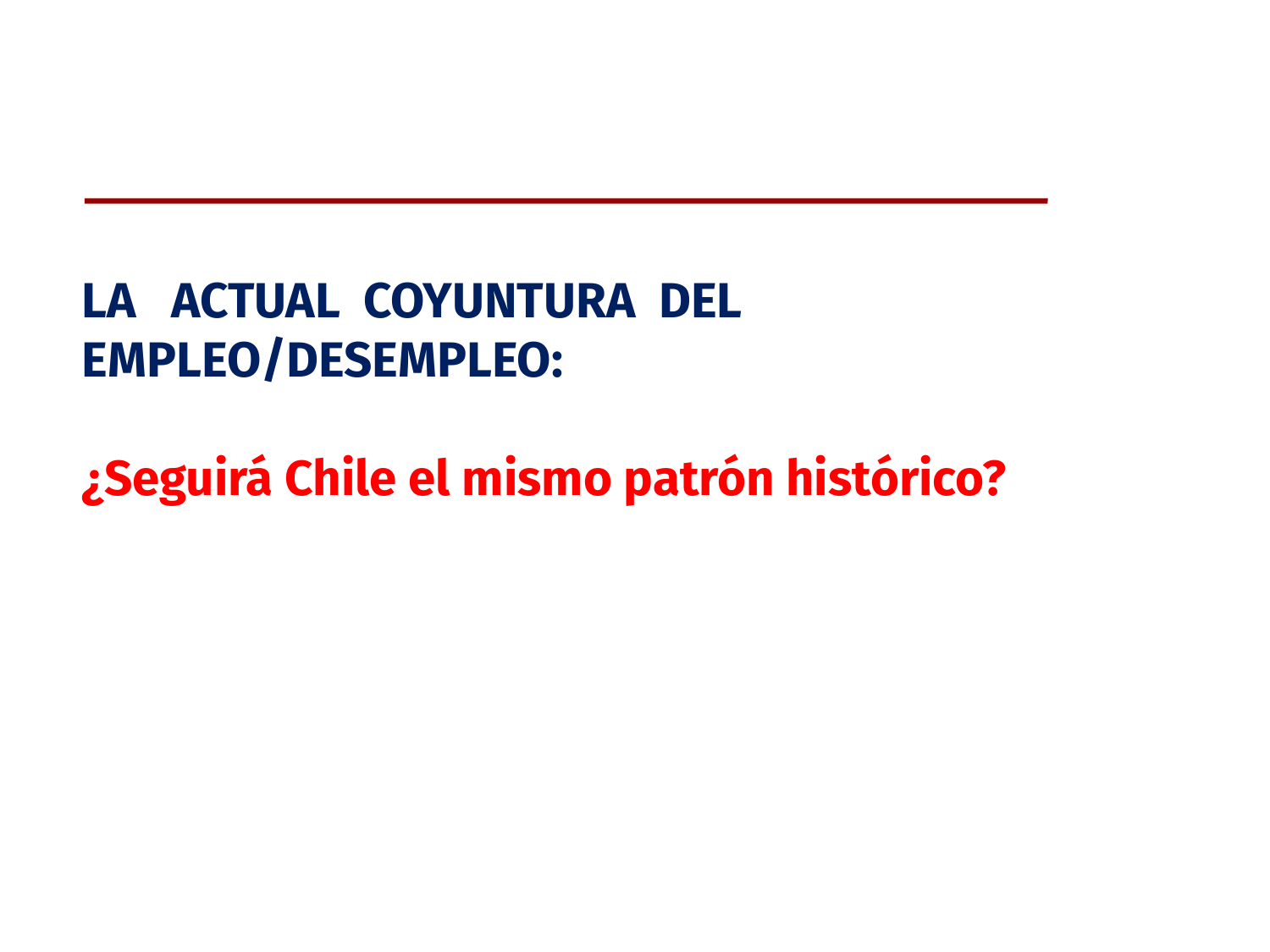

LA   ACTUAL  COYUNTURA  DEL  EMPLEO/DESEMPLEO:

¿Seguirá Chile el mismo patrón histórico?